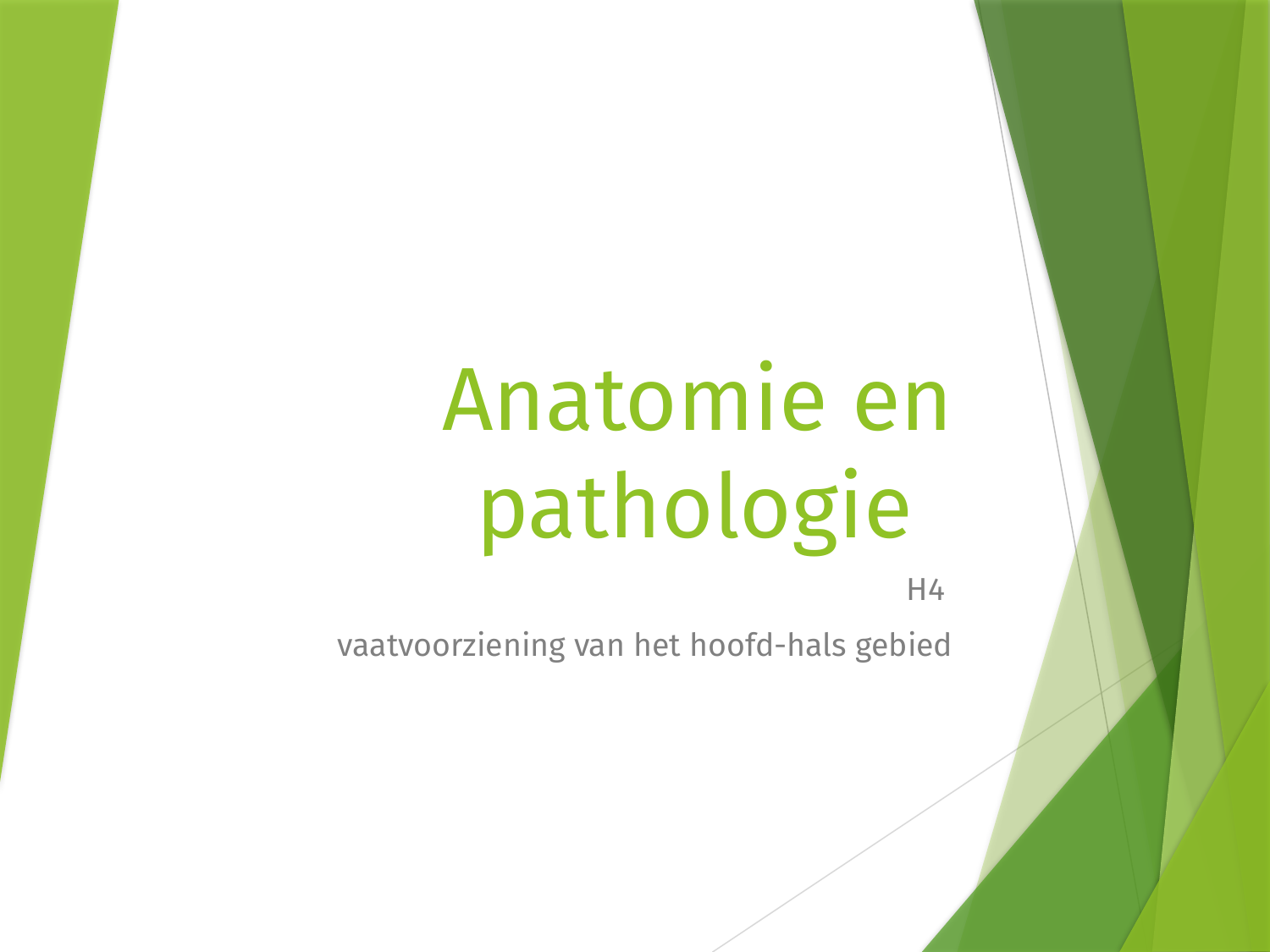

# Anatomie en pathologie
H4
vaatvoorziening van het hoofd-hals gebied